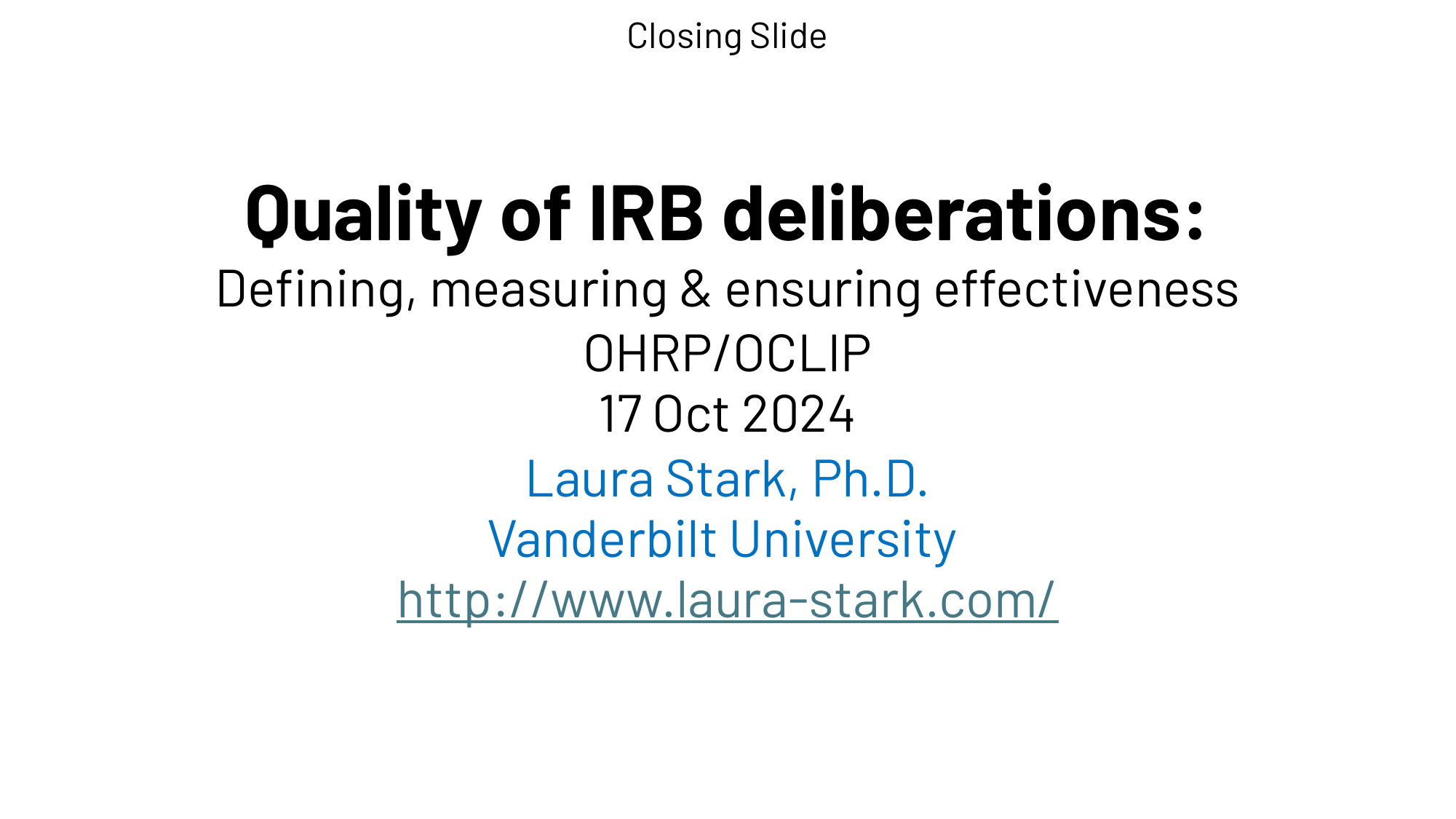

# Closing Slide
Quality of IRB deliberations:
Defining, measuring & ensuring effectiveness
OHRP/OCLIP
17 Oct 2024
Laura Stark, Ph.D.
Vanderbilt University
http://www.laura-stark.com/